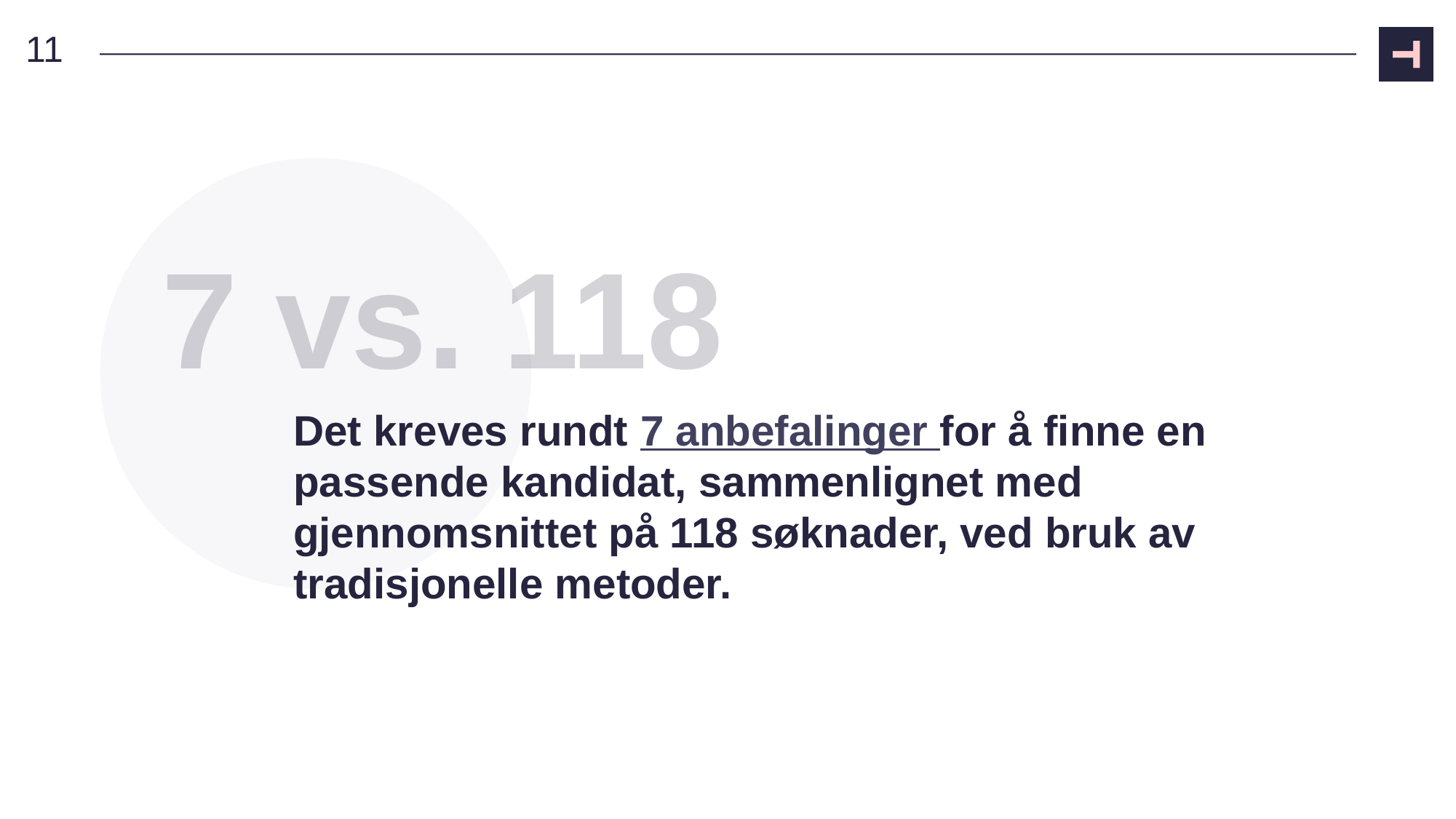

11

7 vs. 118
# Det kreves rundt 7 anbefalinger for å finne en passende kandidat, sammenlignet med gjennomsnittet på 118 søknader, ved bruk av tradisjonelle metoder.